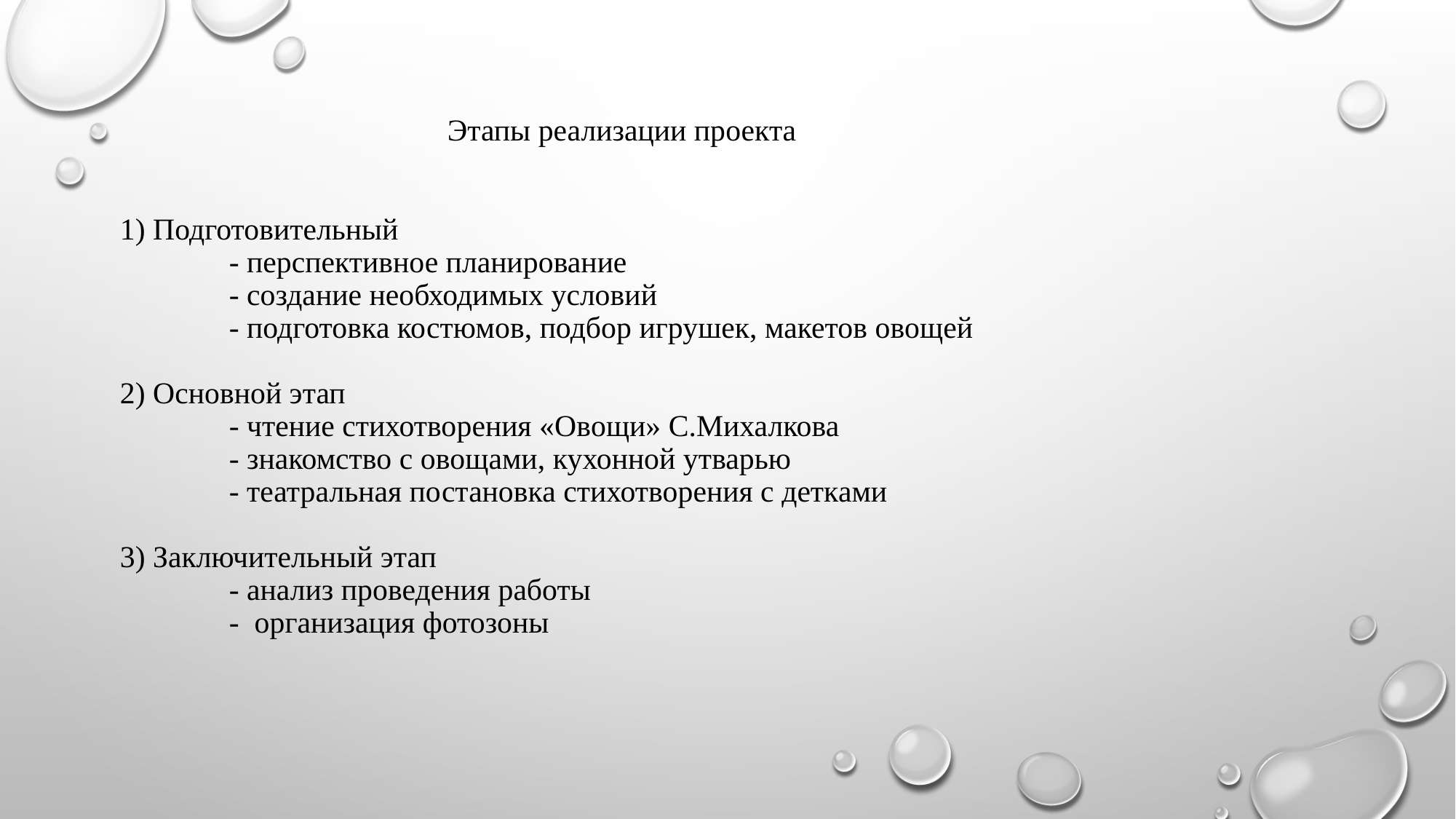

# Этапы реализации проекта 1) Подготовительный - перспективное планирование - создание необходимых условий - подготовка костюмов, подбор игрушек, макетов овощей 2) Основной этап - чтение стихотворения «Овощи» С.Михалкова - знакомство с овощами, кухонной утварью - театральная постановка стихотворения с детками 3) Заключительный этап - анализ проведения работы -  организация фотозоны